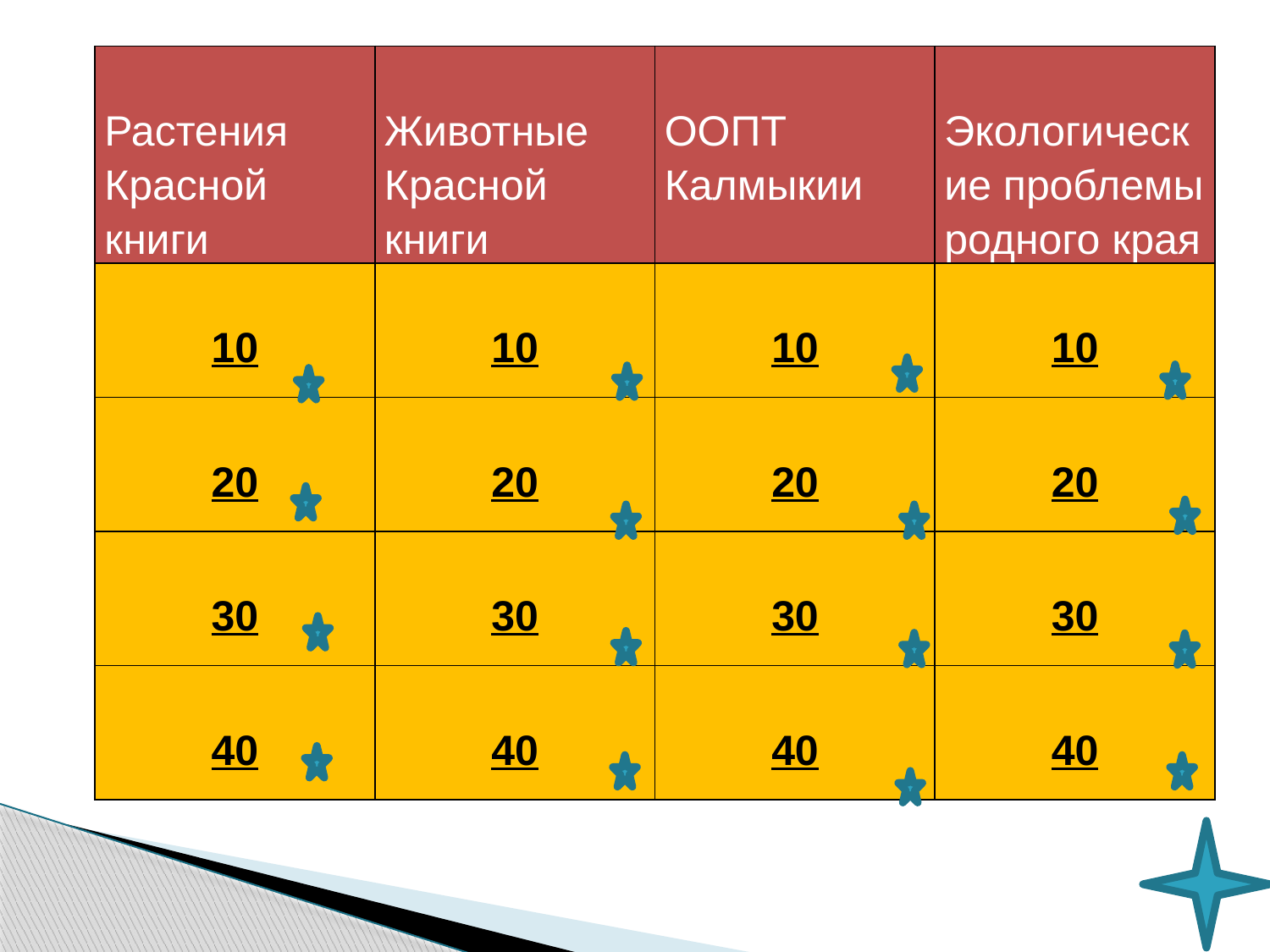

| Растения Красной книги | Животные Красной книги | ООПТ Калмыкии | Экологические проблемы родного края |
| --- | --- | --- | --- |
| 10 | 10 | 10 | 10 |
| 20 | 20 | 20 | 20 |
| 30 | 30 | 30 | 30 |
| 40 | 40 | 40 | 40 |